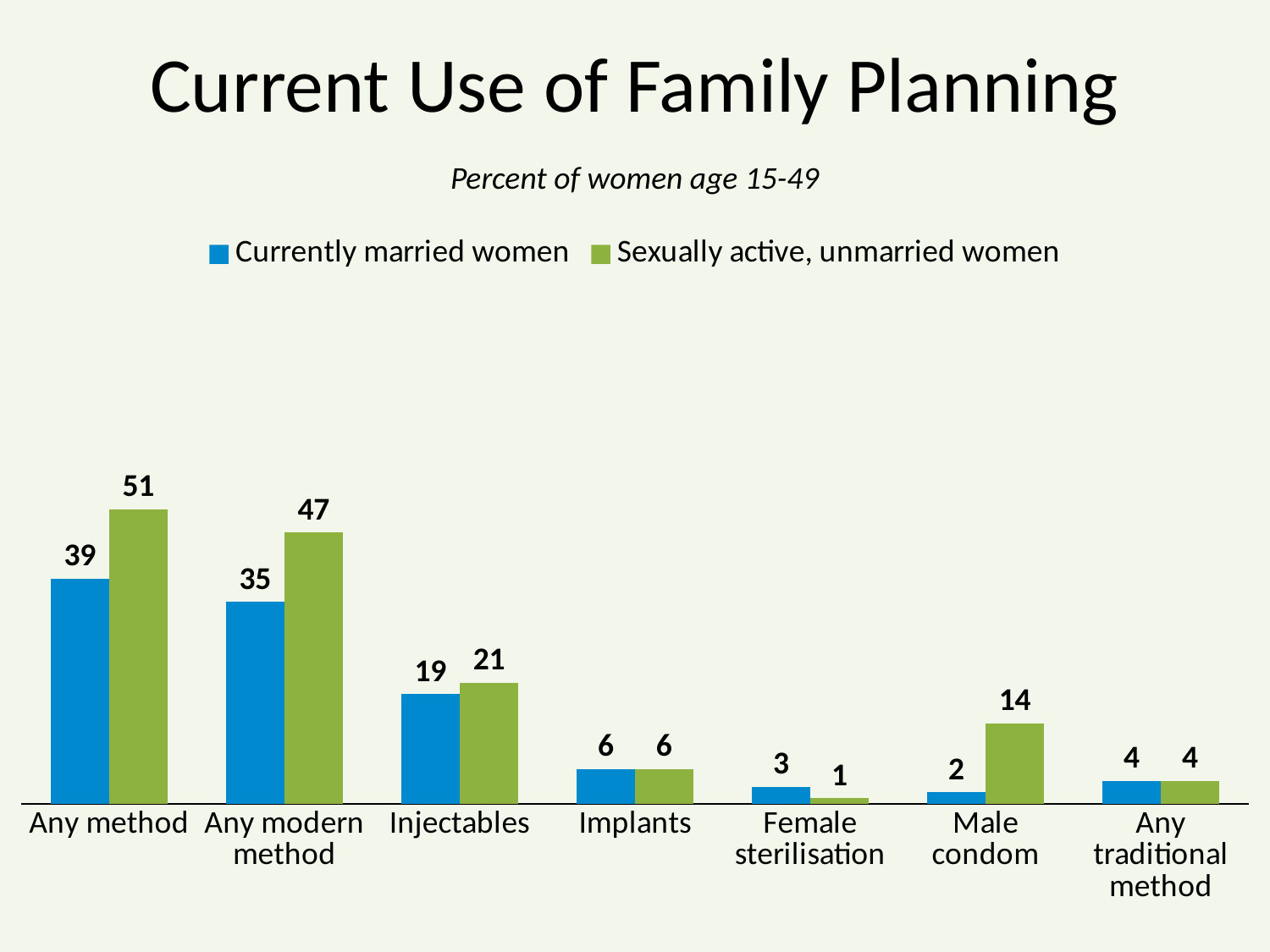

# Current Use of Family Planning
Percent of women age 15-49

### Chart

| Category | Currently married women | Sexually active, unmarried women |
|---|---|---|
| Any method | 39.0 | 51.0 |
| Any modern method | 35.0 | 47.0 |
| Injectables | 19.0 | 21.0 |
| Implants | 6.0 | 6.0 |
| Female sterilisation | 3.0 | 1.0 |
| Male condom | 2.0 | 14.0 |
| Any traditional method | 4.0 | 4.0 |